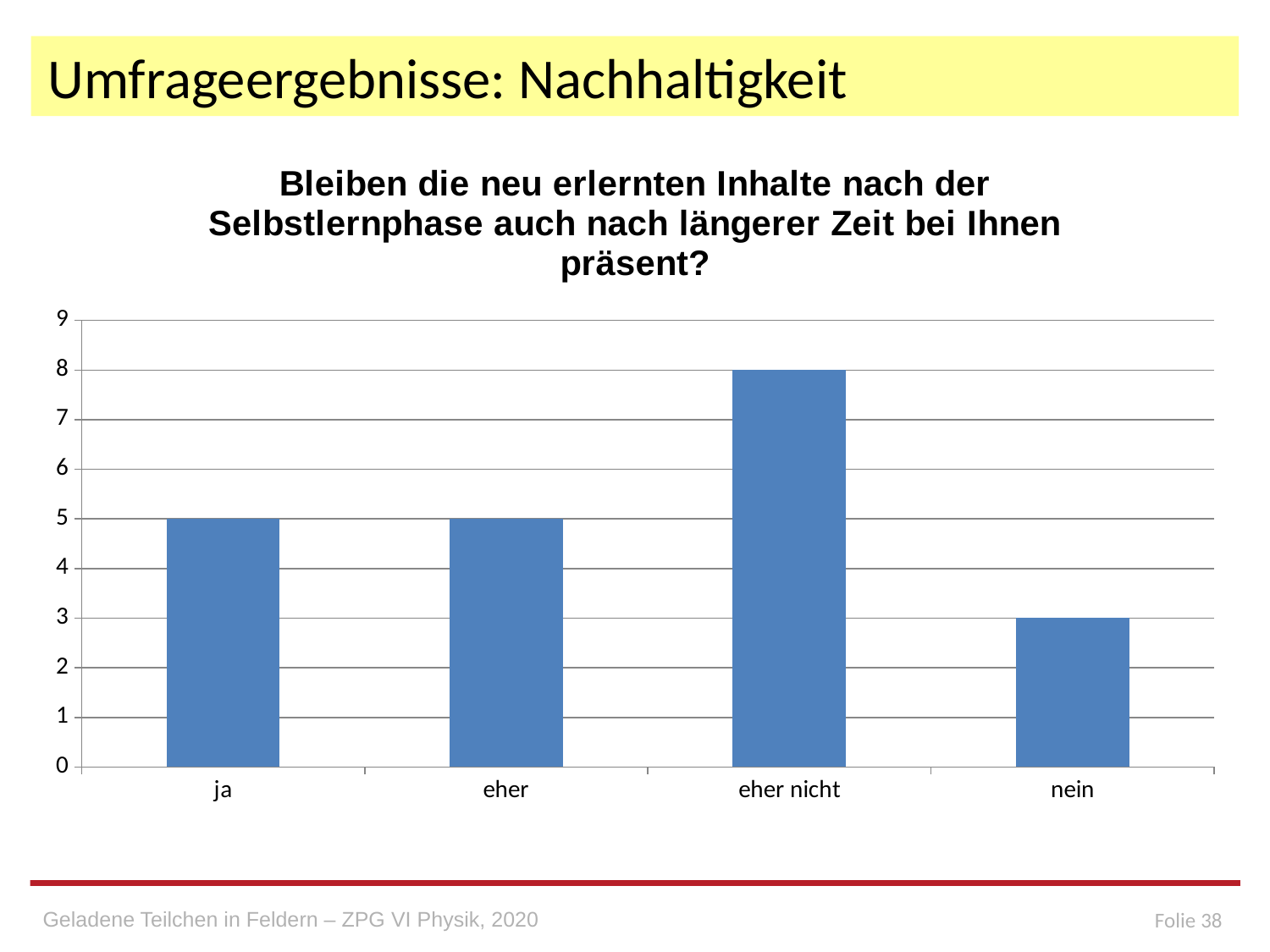

# Umfrageergebnisse: Nachhaltigkeit

### Chart: Bleiben die neu erlernten Inhalte nach der Selbstlernphase auch nach längerer Zeit bei Ihnen präsent?

| Category | Bleiben die neu erlerneten Inhalte nach der Selbstlernphase auch nach längerer Zeit bei Ihnen präsent? |
|---|---|
| ja | 5.0 |
| eher | 5.0 |
| eher nicht | 8.0 |
| nein | 3.0 |

Geladene Teilchen in Feldern – ZPG VI Physik, 2020
Folie 38